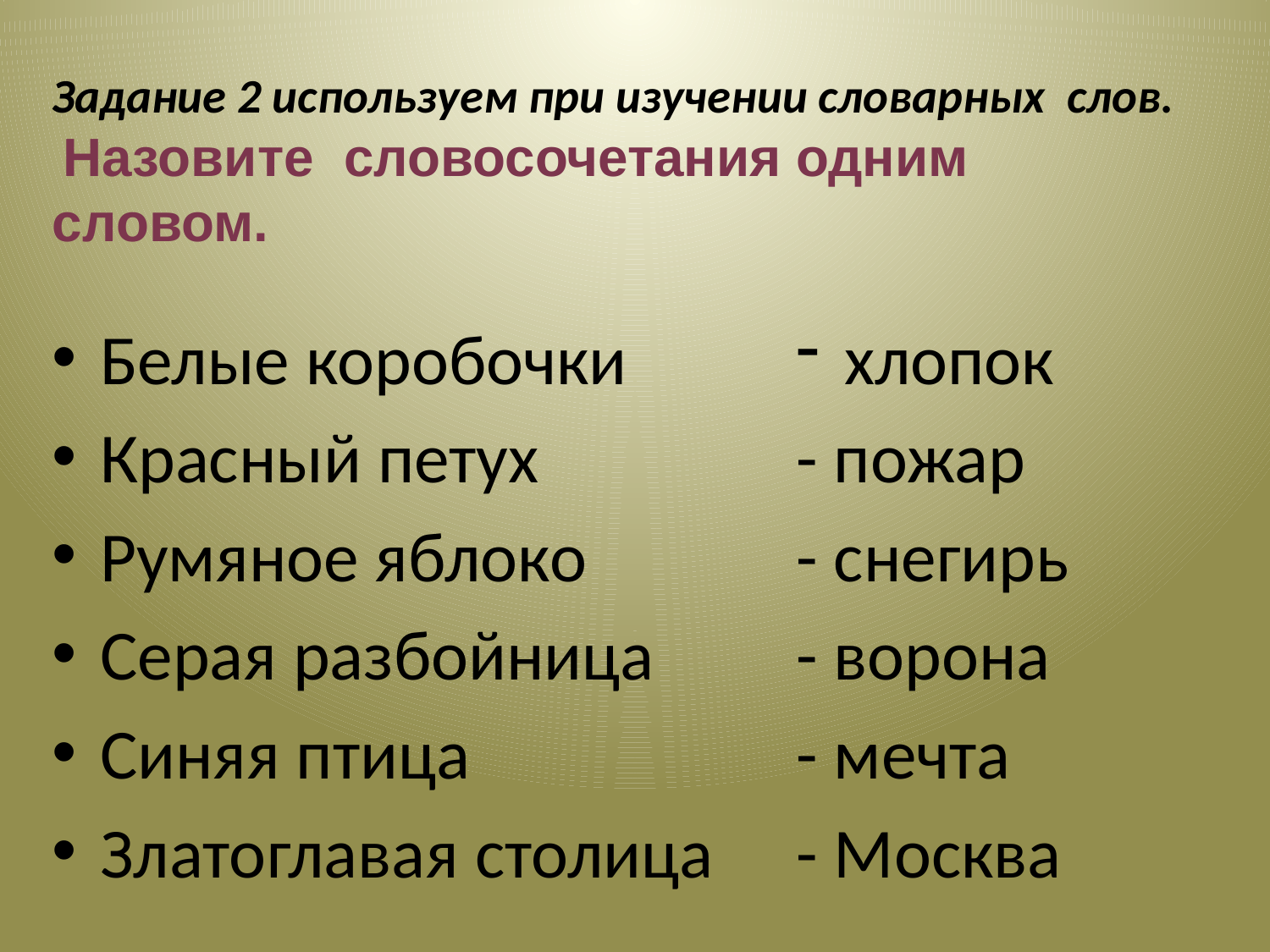

# Задание 2 используем при изучении словарных  слов. Назовите  словосочетания одним словом.
Белые коробочки
Красный петух
Румяное яблоко
Серая разбойница
Синяя птица
Златоглавая столица
хлопок
- пожар
- снегирь
- ворона
- мечта
- Москва